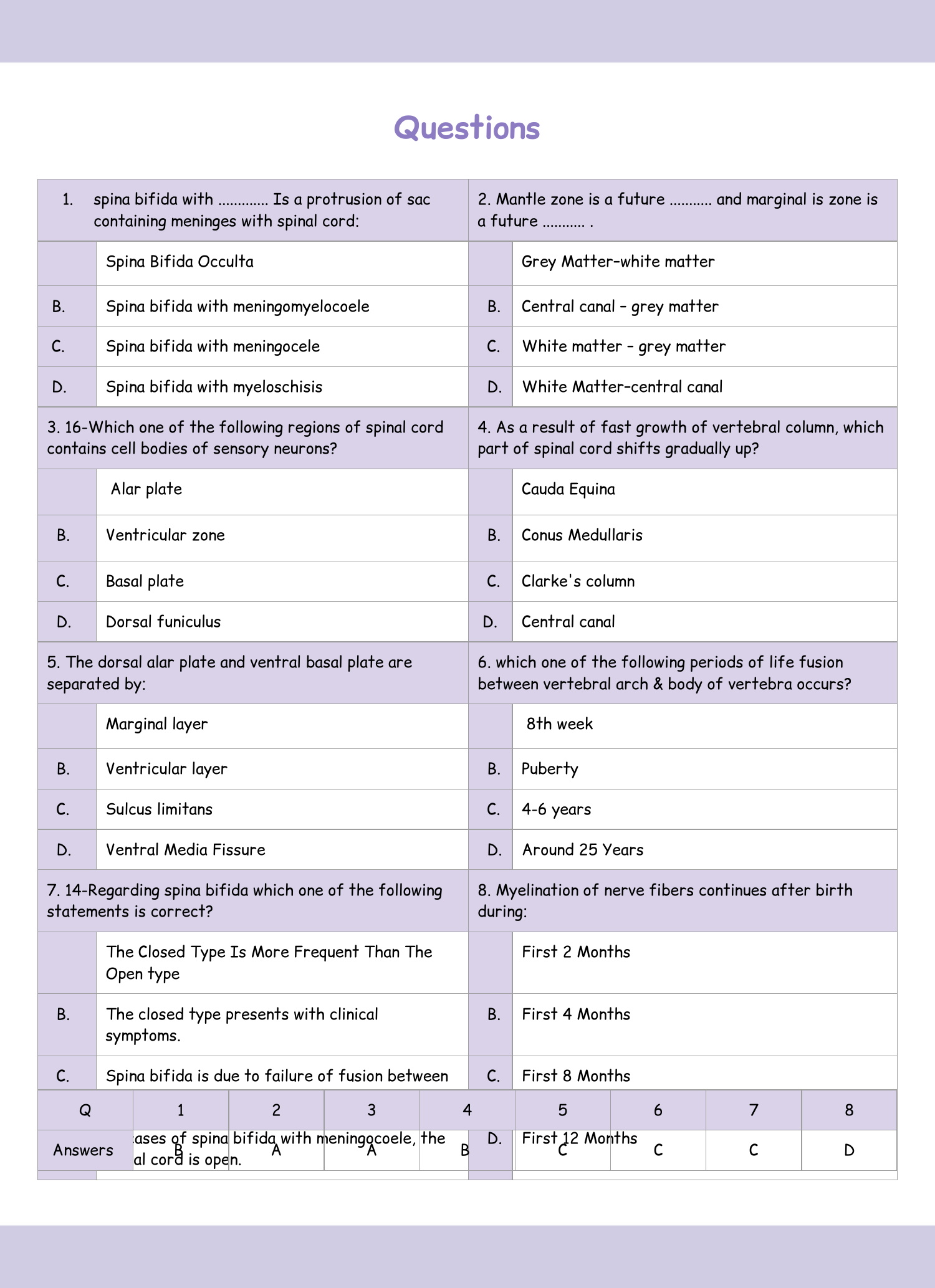

# Questions
| spina bifida with ............. Is a protrusion of sac containing meninges with spinal cord: |  | 2. Mantle zone is a future ........... and marginal is zone is a future ........... . |  |
| --- | --- | --- | --- |
|  | Spina Bifida Occulta |  | Grey Matter–white matter |
| B. | Spina bifida with meningomyelocoele | B. | Central canal – grey matter |
| C. | Spina bifida with meningocele | C. | White matter – grey matter |
| D. | Spina bifida with myeloschisis | D. | White Matter–central canal |
| 3. 16-Which one of the following regions of spinal cord contains cell bodies of sensory neurons? |  | 4. As a result of fast growth of vertebral column, which part of spinal cord shifts gradually up? |  |
|  | Alar plate |  | Cauda Equina |
| B. | Ventricular zone | B. | Conus Medullaris |
| C. | Basal plate | C. | Clarke's column |
| D. | Dorsal funiculus | D. | Central canal |
| 5. The dorsal alar plate and ventral basal plate are separated by: |  | 6. which one of the following periods of life fusion between vertebral arch & body of vertebra occurs? |  |
|  | Marginal layer |  | 8th week |
| B. | Ventricular layer | B. | Puberty |
| C. | Sulcus limitans | C. | 4-6 years |
| D. | Ventral Media Fissure | D. | Around 25 Years |
| 7. 14-Regarding spina bifida which one of the following statements is correct? |  | 8. Myelination of nerve fibers continues after birth during: |  |
|  | The Closed Type Is More Frequent Than The Open type |  | First 2 Months |
| B. | The closed type presents with clinical symptoms. | B. | First 4 Months |
| C. | Spina bifida is due to failure of fusion between the halves of vertebral arch. | C. | First 8 Months |
| D. | In cases of spina bifida with meningocoele, the spinal cord is open. | D. | First 12 Months |
| Q | 1 | 2 | 3 | 4 | 5 | 6 | 7 | 8 |
| --- | --- | --- | --- | --- | --- | --- | --- | --- |
| Answers | B | A | A | B | C | C | C | D |